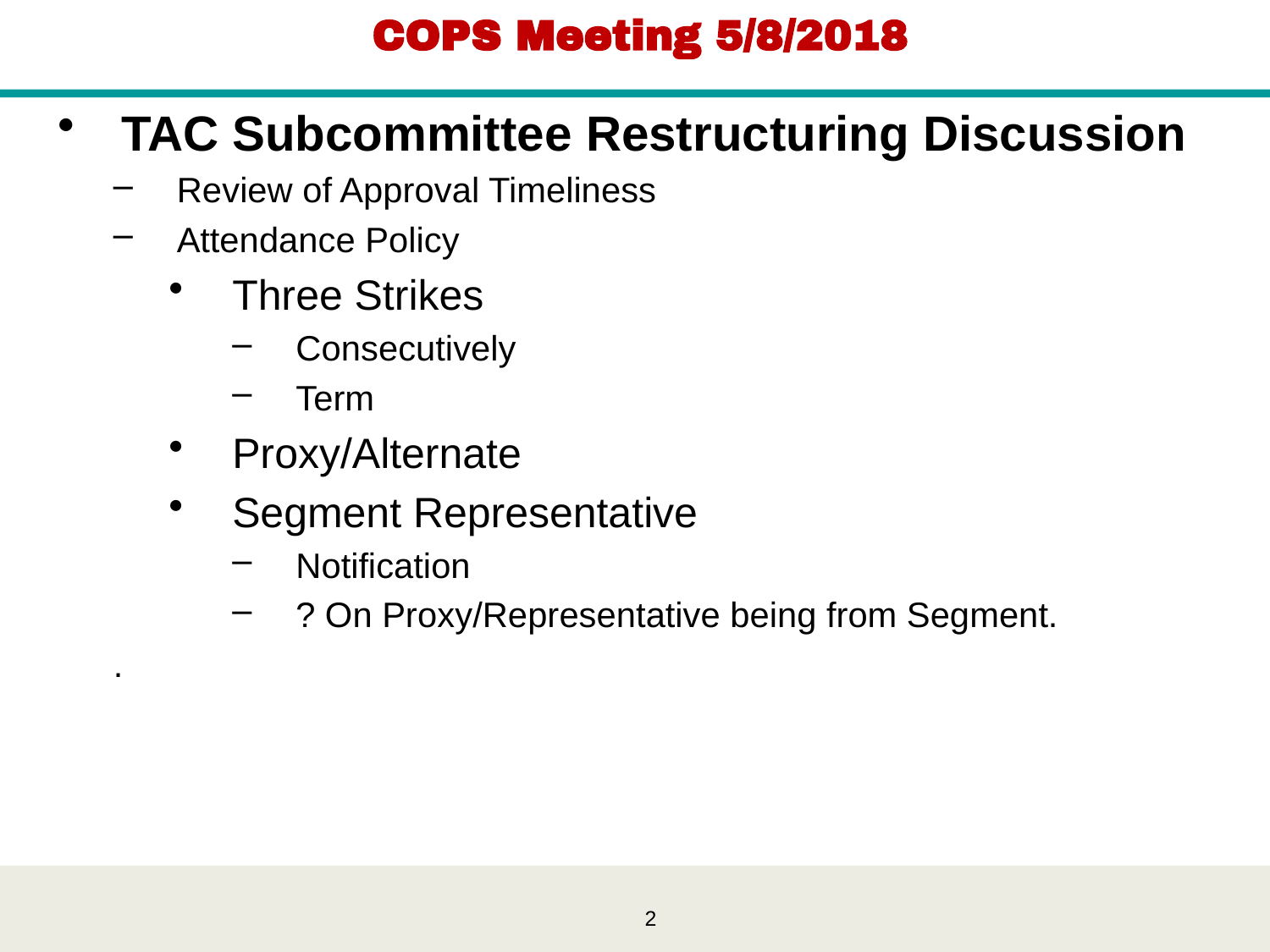

# COPS Meeting 5/8/2018
TAC Subcommittee Restructuring Discussion
Review of Approval Timeliness
Attendance Policy
Three Strikes
Consecutively
Term
Proxy/Alternate
Segment Representative
Notification
? On Proxy/Representative being from Segment.
.